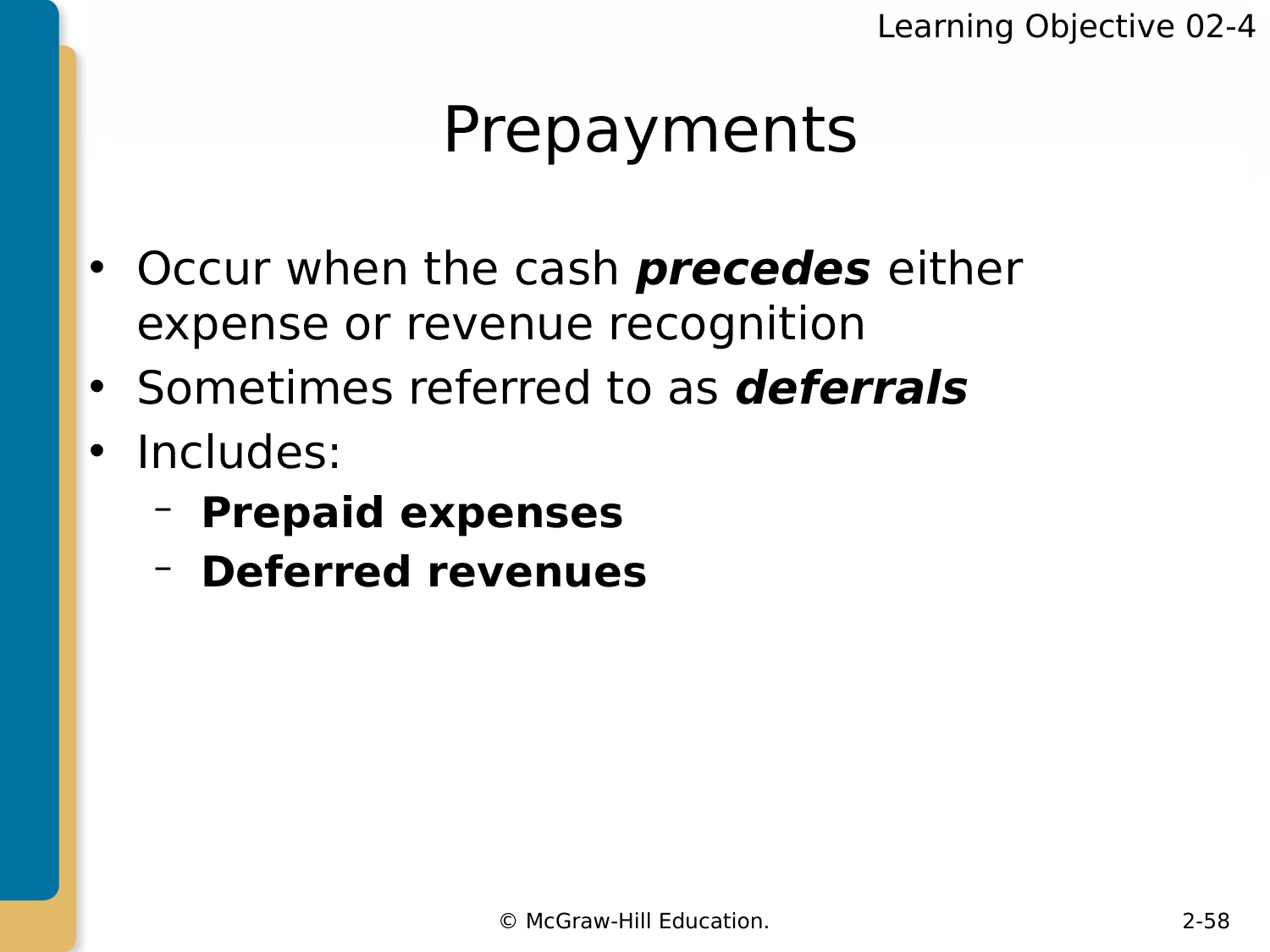

Learning Objective 02-4
# Prepayments
Occur when the cash precedes either expense or revenue recognition
Sometimes referred to as deferrals
Includes:
Prepaid expenses
Deferred revenues